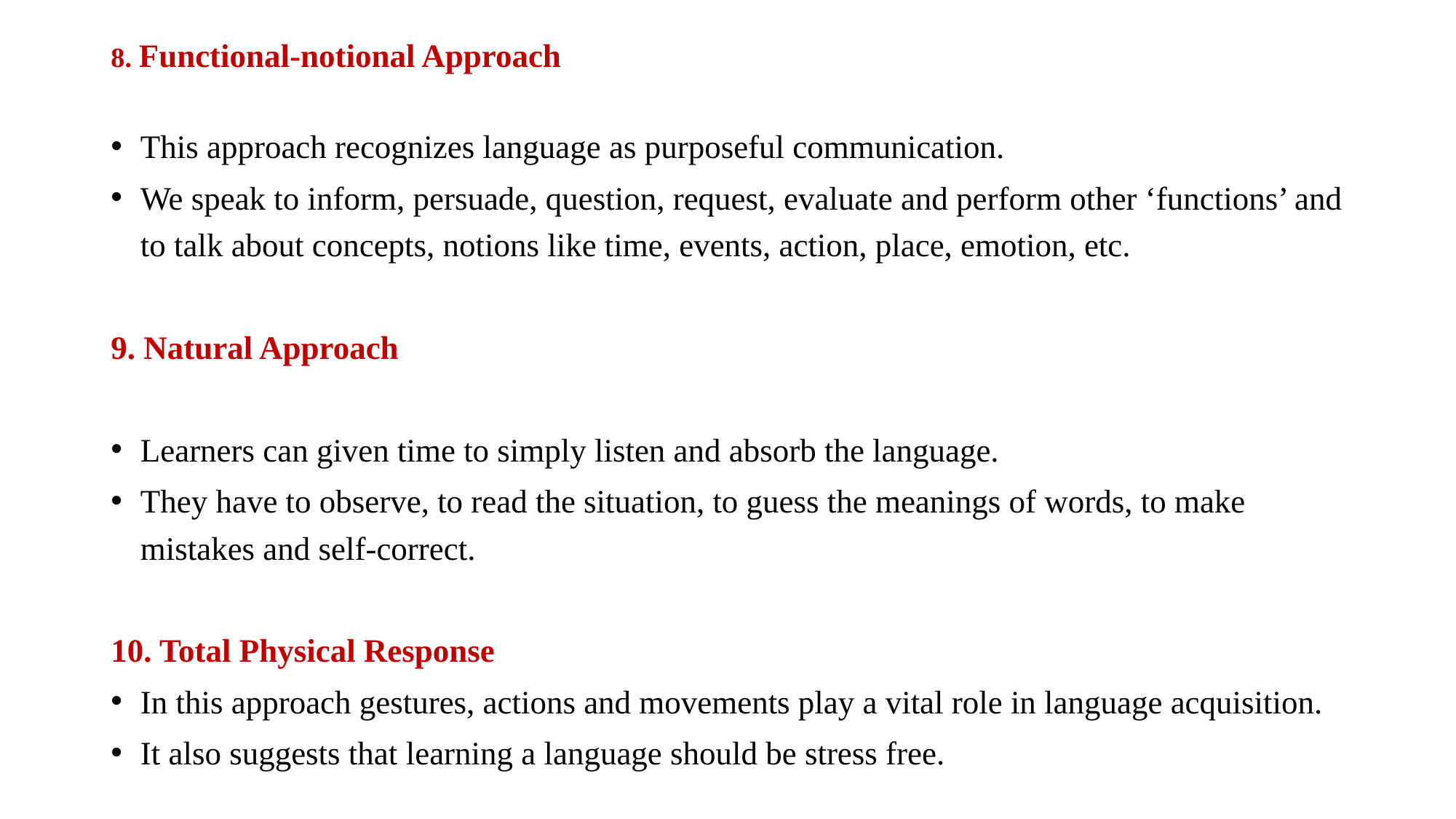

#
8. Functional-notional Approach

This approach recognizes language as purposeful communication.
We speak to inform, persuade, question, request, evaluate and perform other ‘functions’ and to talk about concepts, notions like time, events, action, place, emotion, etc.

9. Natural Approach

Learners can given time to simply listen and absorb the language.
They have to observe, to read the situation, to guess the meanings of words, to make mistakes and self-correct.

10. Total Physical Response
In this approach gestures, actions and movements play a vital role in language acquisition.
It also suggests that learning a language should be stress free.